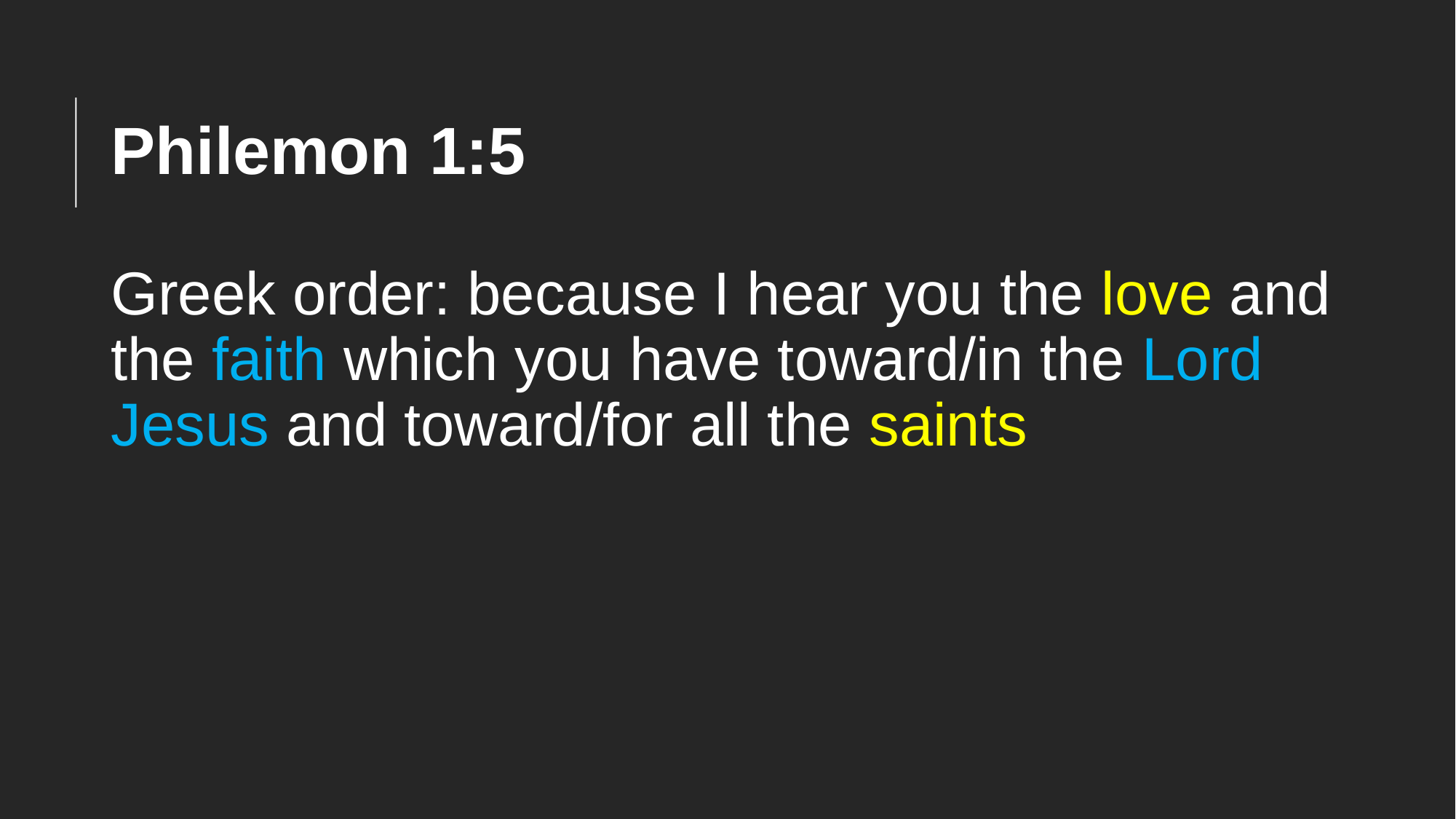

# Philemon 1:5
Greek order: because I hear you the love and the faith which you have toward/in the Lord Jesus and toward/for all the saints